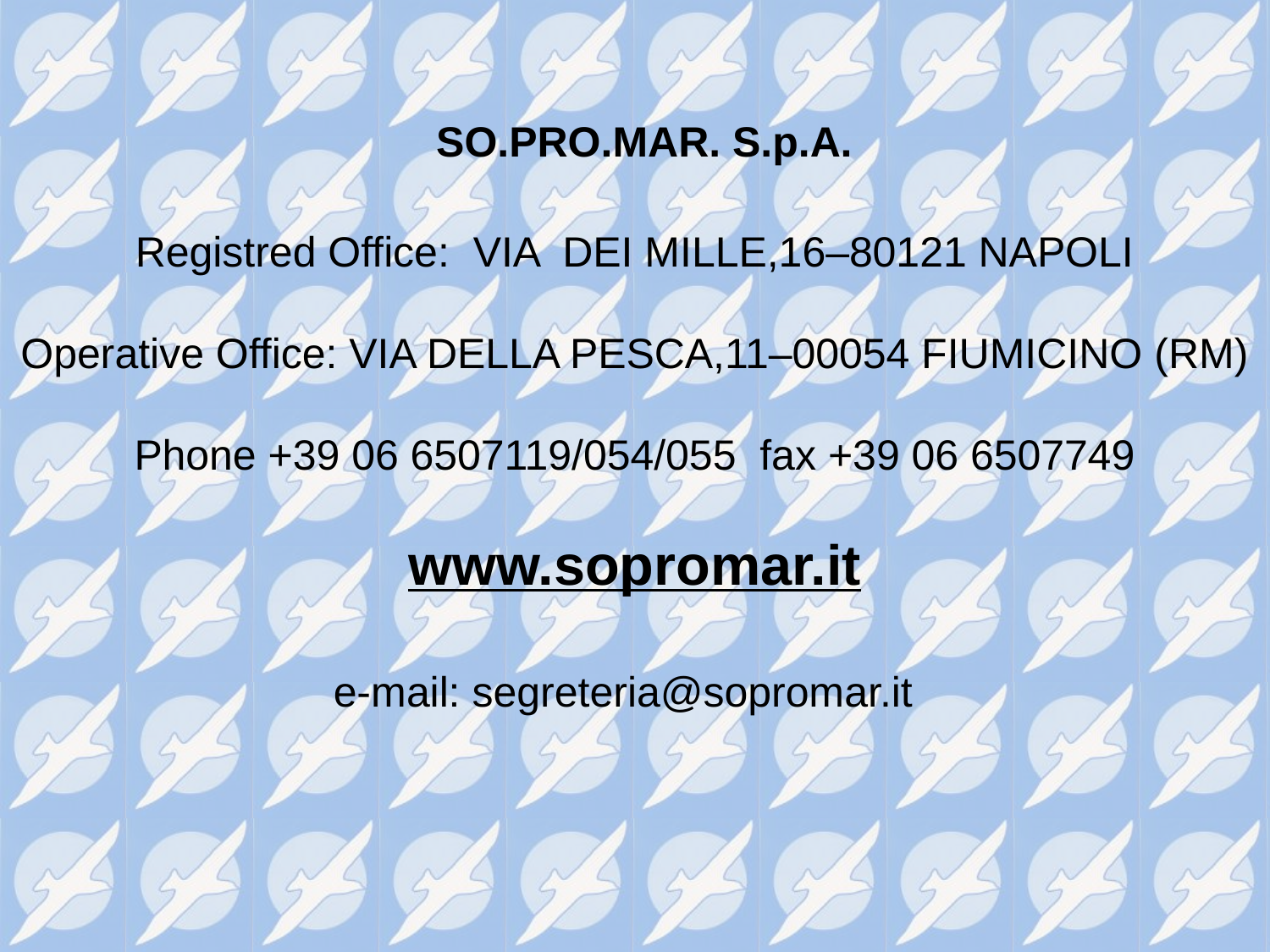

# SO.PRO.MAR. S.p.A. Registred Office:  VIA  DEI MILLE,16–80121 NAPOLI Operative Office: VIA DELLA PESCA,11–00054 FIUMICINO (RM) Phone +39 06 6507119/054/055  fax +39 06 6507749 www.sopromar.it e-mail: segreteria@sopromar.it